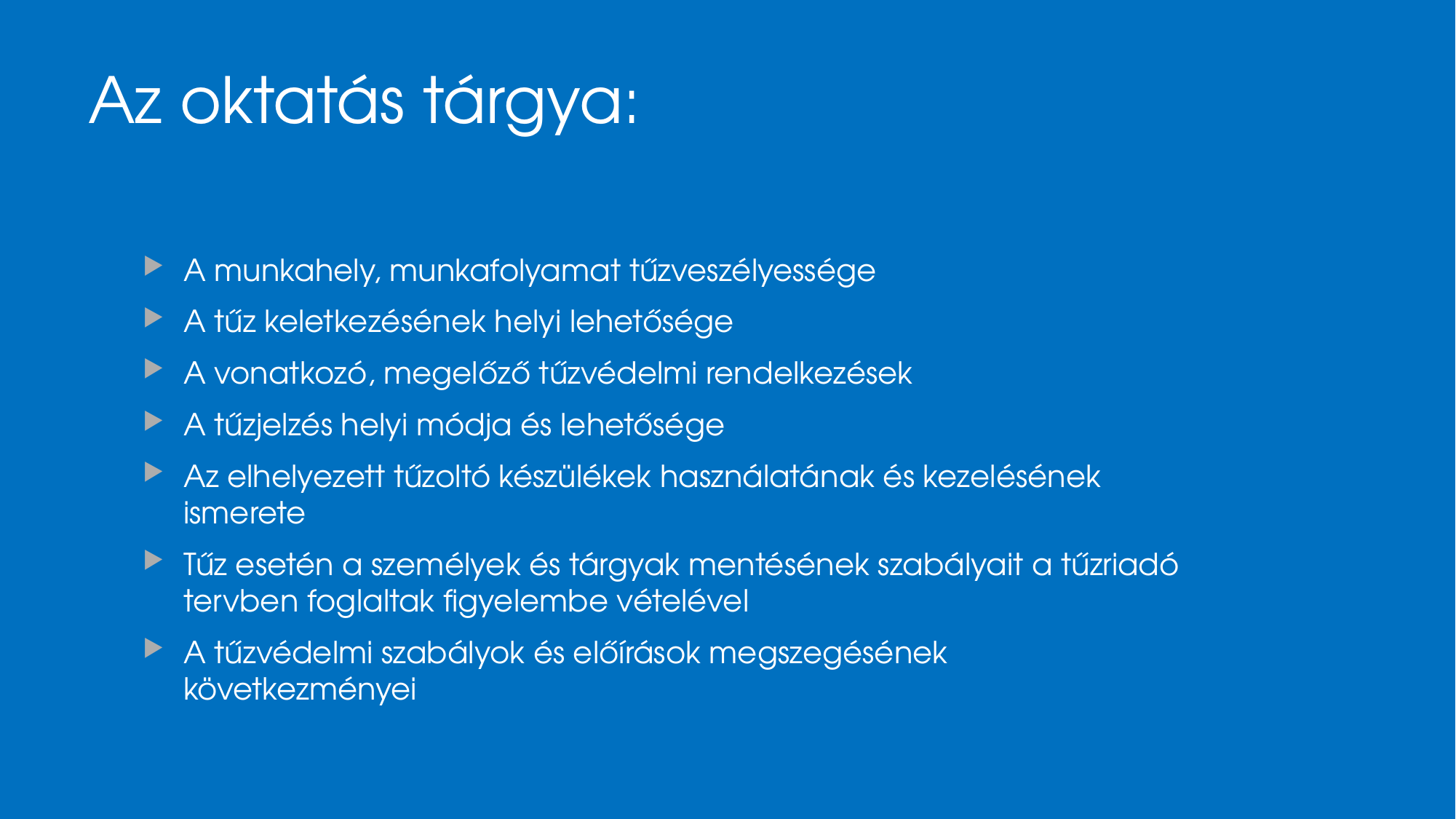

# Az oktatás tárgya:
A munkahely, munkafolyamat tűzveszélyessége
A tűz keletkezésének helyi lehetősége
A vonatkozó, megelőző tűzvédelmi rendelkezések
A tűzjelzés helyi módja és lehetősége
Az elhelyezett tűzoltó készülékek használatának és kezelésének ismerete
Tűz esetén a személyek és tárgyak mentésének szabályait a tűzriadó tervben foglaltak figyelembe vételével
A tűzvédelmi szabályok és előírások megszegésének következményei